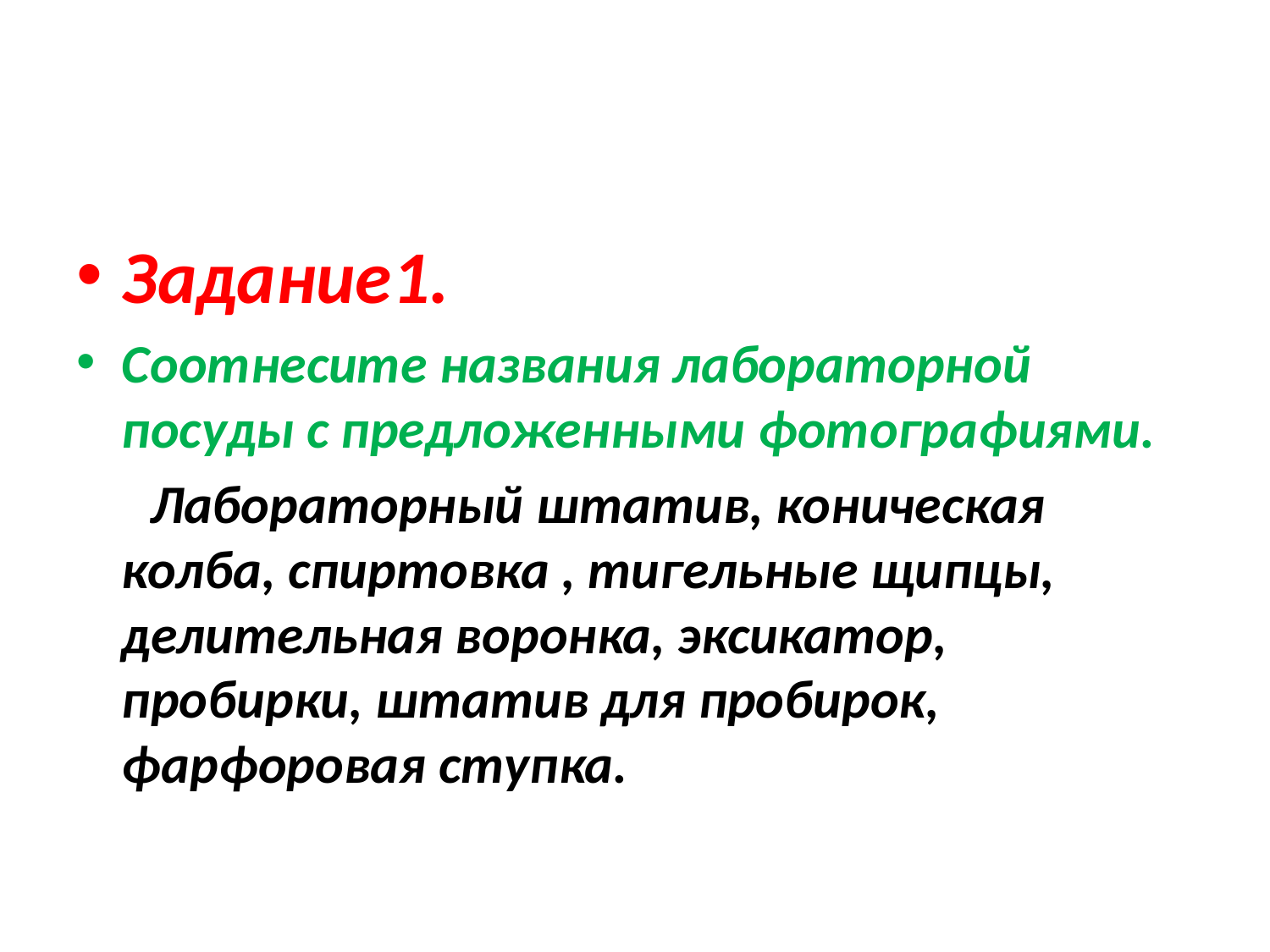

Задание1.
Соотнесите названия лабораторной посуды с предложенными фотографиями.
      Лабораторный штатив, коническая колба, спиртовка , тигельные щипцы, делительная воронка, эксикатор, пробирки, штатив для пробирок, фарфоровая ступка.